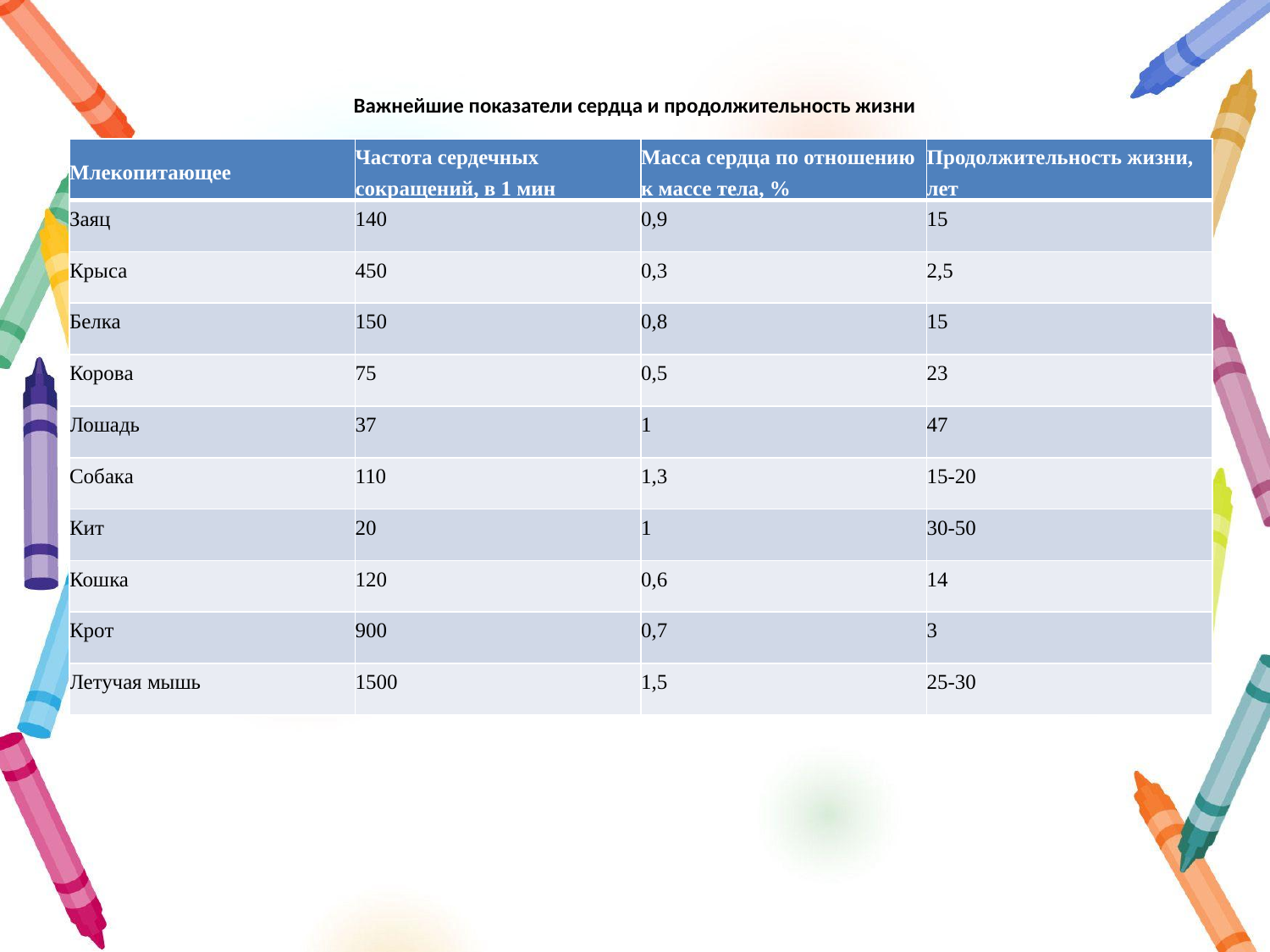

# Важнейшие показатели сердца и продолжительность жизни
| Млекопитающее | Частота сердечных сокращений, в 1 мин | Масса сердца по отношению к массе тела, % | Продолжительность жизни, лет |
| --- | --- | --- | --- |
| Заяц | 140 | 0,9 | 15 |
| Крыса | 450 | 0,3 | 2,5 |
| Белка | 150 | 0,8 | 15 |
| Корова | 75 | 0,5 | 23 |
| Лошадь | 37 | 1 | 47 |
| Собака | 110 | 1,3 | 15-20 |
| Кит | 20 | 1 | 30-50 |
| Кошка | 120 | 0,6 | 14 |
| Крот | 900 | 0,7 | 3 |
| Летучая мышь | 1500 | 1,5 | 25-30 |